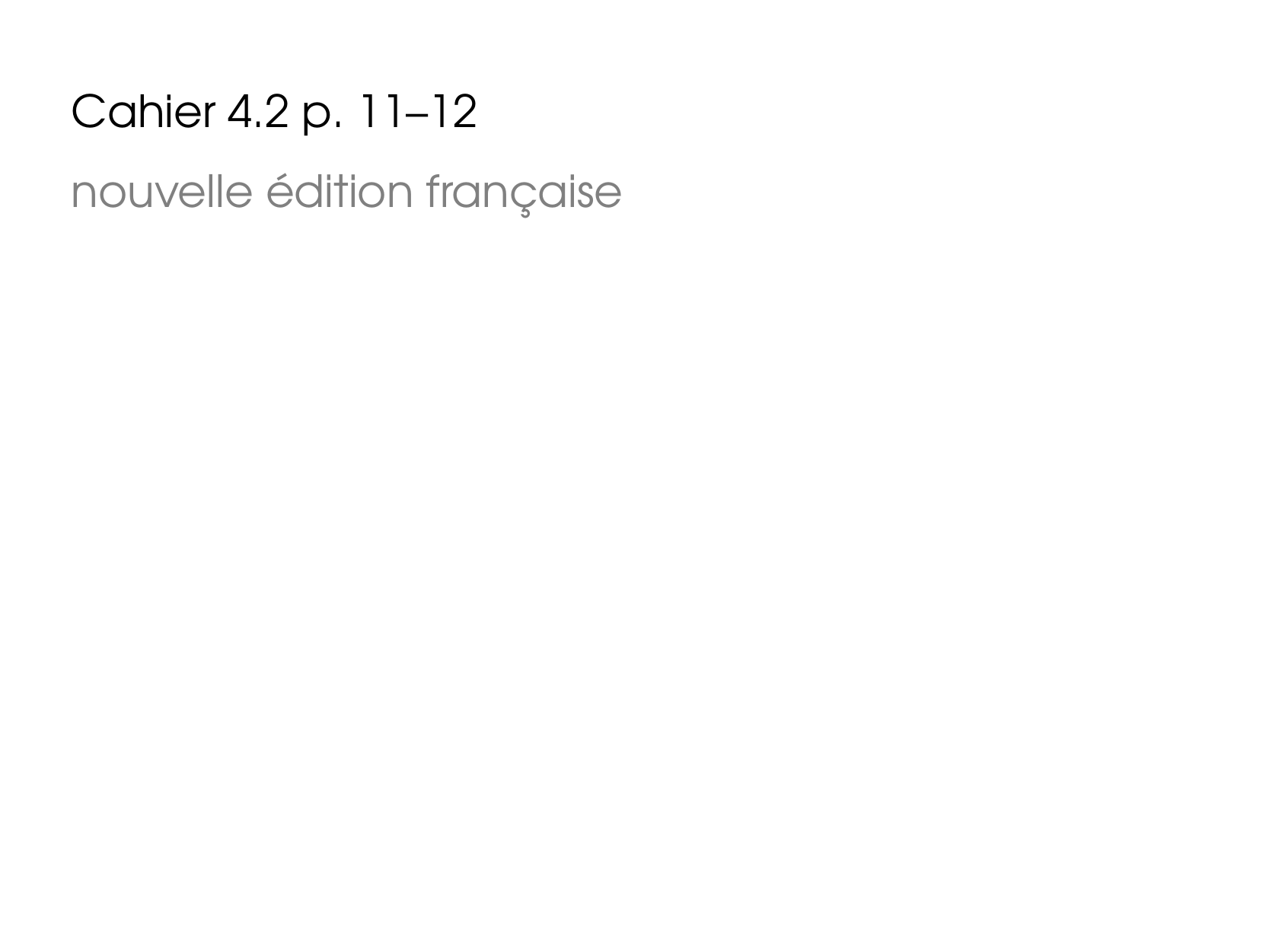

Cahier 4.2 p. 11–12
nouvelle édition française